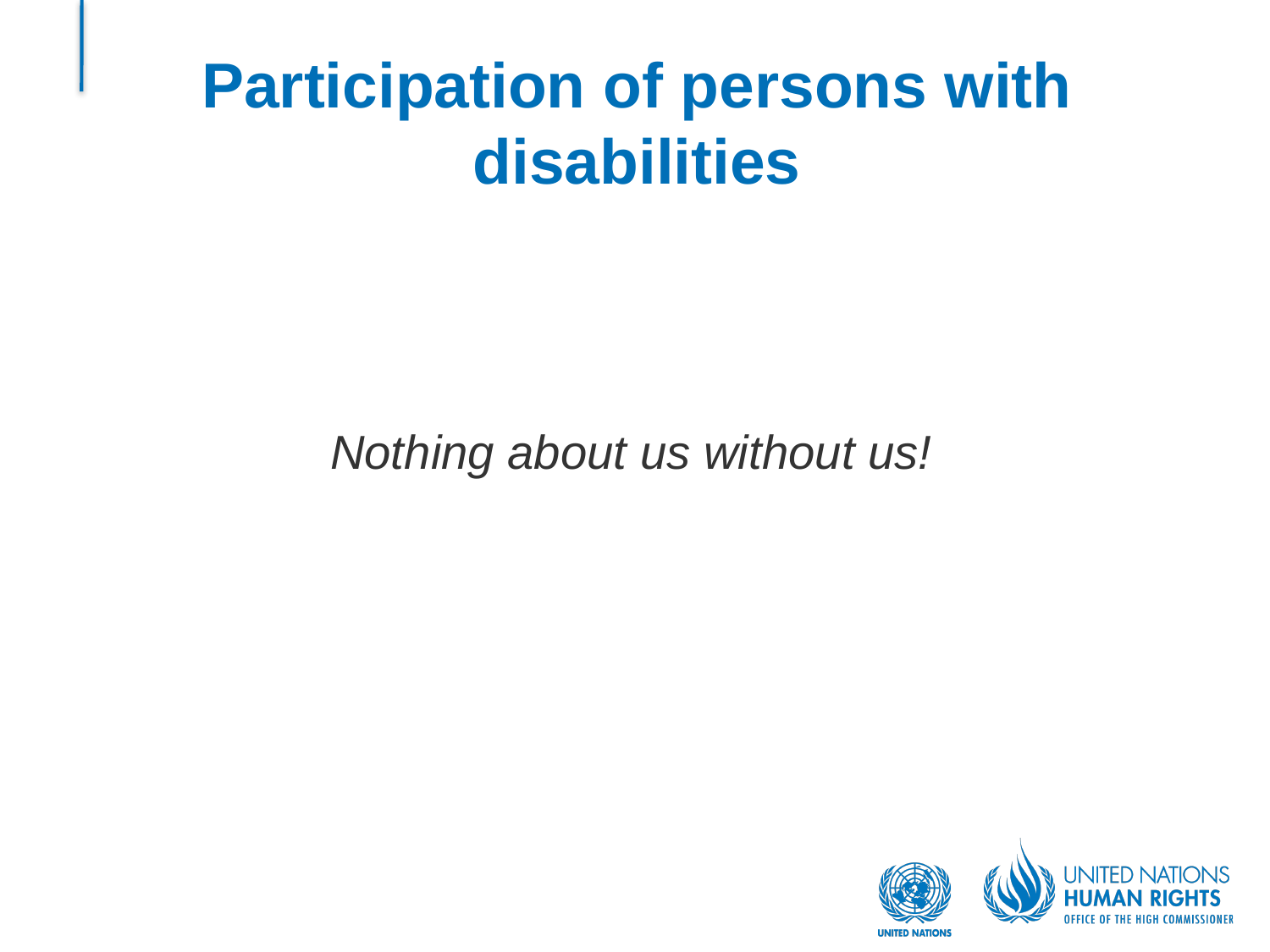

# Participation of persons with disabilities

Nothing about us without us!